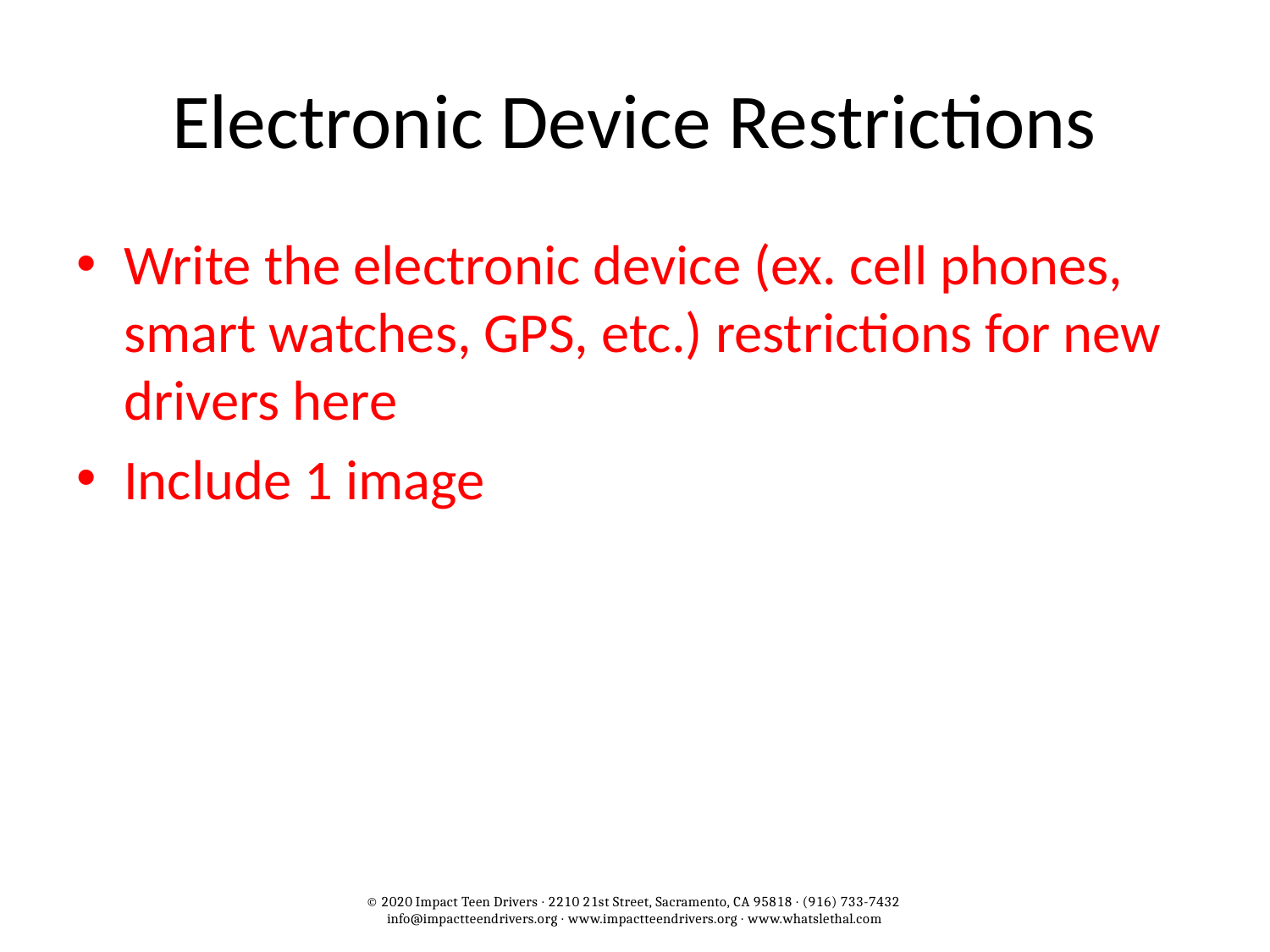

# Electronic Device Restrictions
Write the electronic device (ex. cell phones, smart watches, GPS, etc.) restrictions for new drivers here
Include 1 image

© 2020 Impact Teen Drivers · 2210 21st Street, Sacramento, CA 95818 · (916) 733-7432
info@impactteendrivers.org · www.impactteendrivers.org · www.whatslethal.com